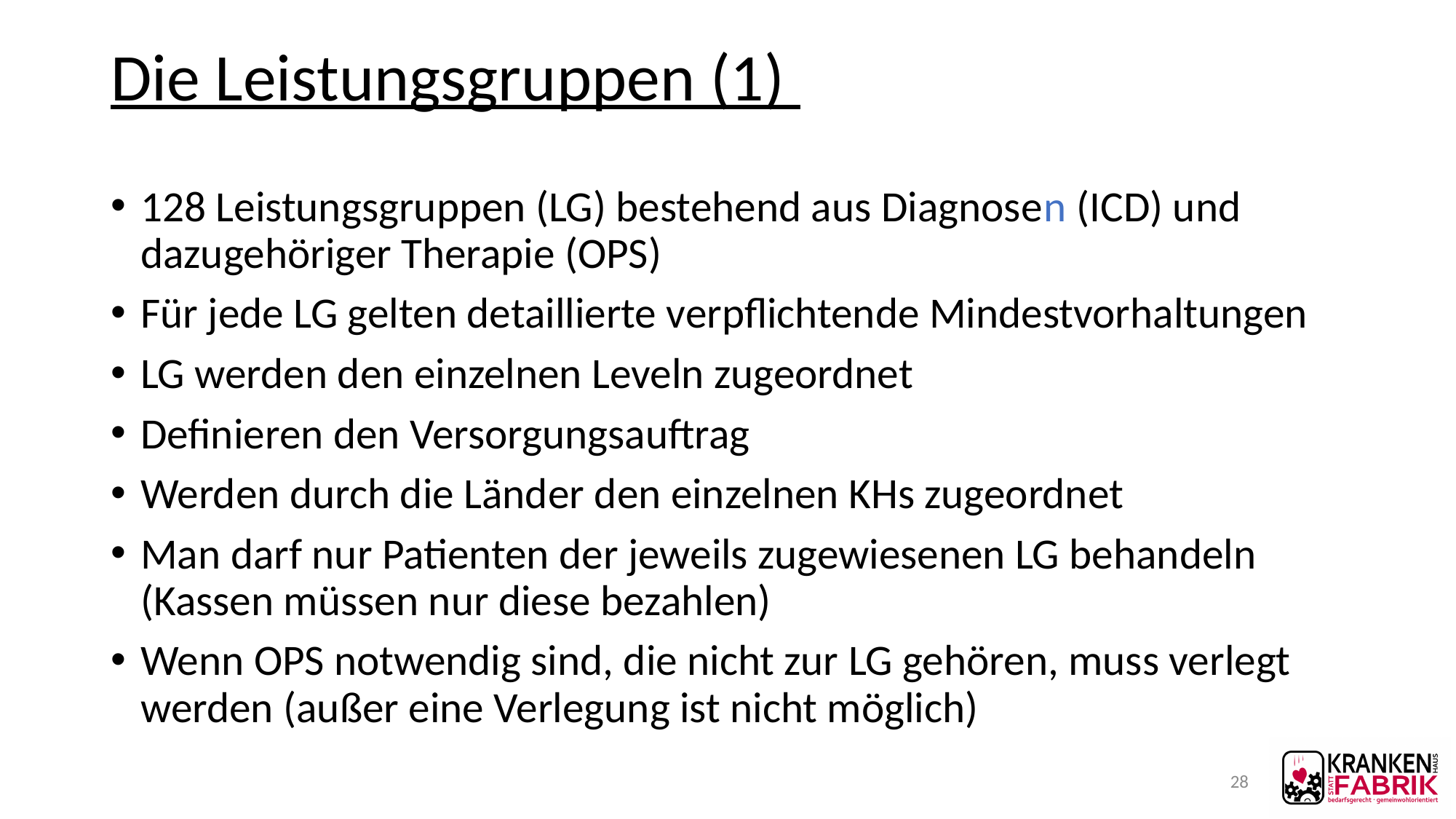

# Die Leistungsgruppen (1)
128 Leistungsgruppen (LG) bestehend aus Diagnosen (ICD) und dazugehöriger Therapie (OPS)
Für jede LG gelten detaillierte verpflichtende Mindestvorhaltungen
LG werden den einzelnen Leveln zugeordnet
Definieren den Versorgungsauftrag
Werden durch die Länder den einzelnen KHs zugeordnet
Man darf nur Patienten der jeweils zugewiesenen LG behandeln (Kassen müssen nur diese bezahlen)
Wenn OPS notwendig sind, die nicht zur LG gehören, muss verlegt werden (außer eine Verlegung ist nicht möglich)
28